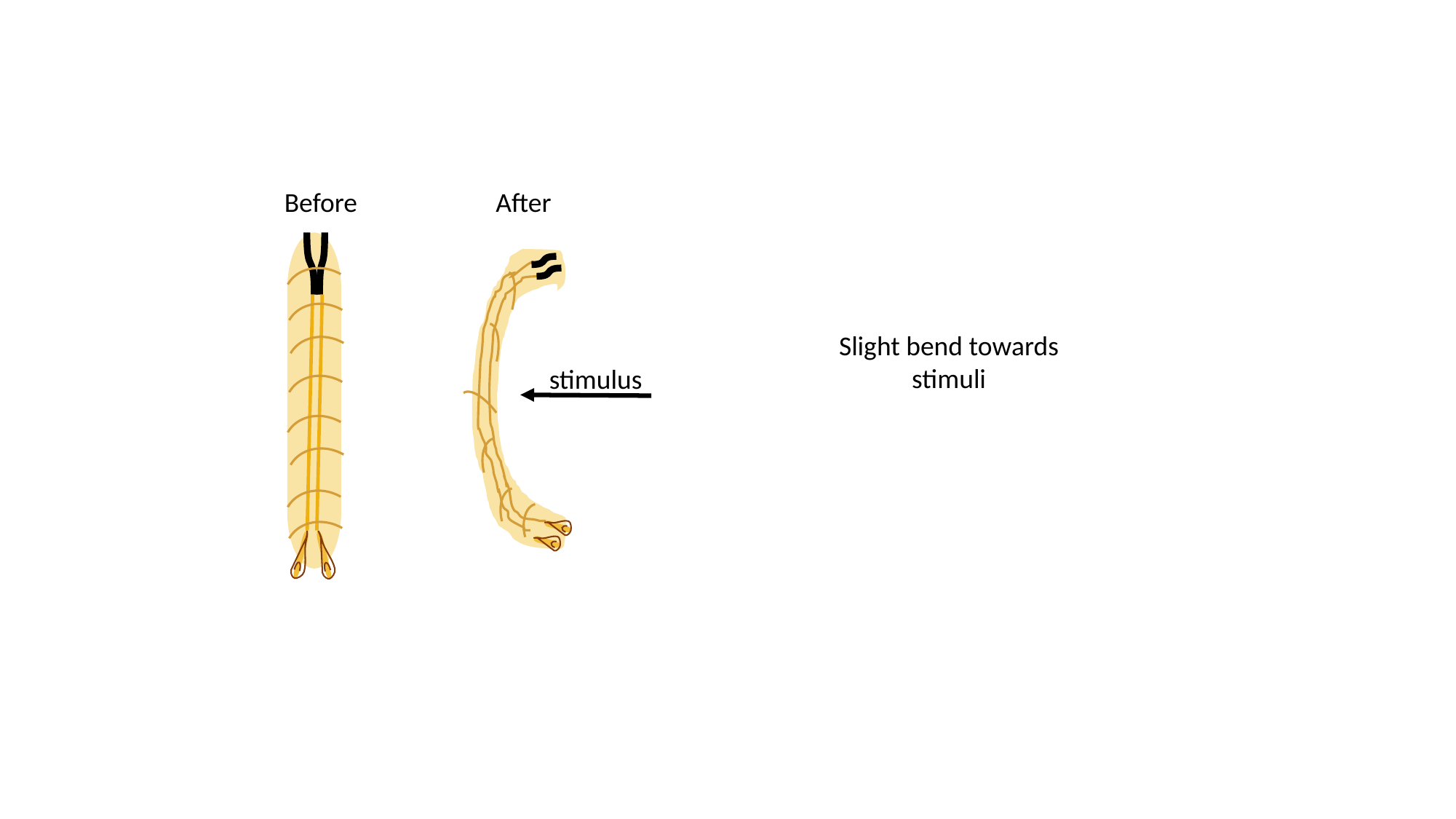

After
Before

Slight bend towards
stimuli
stimulus